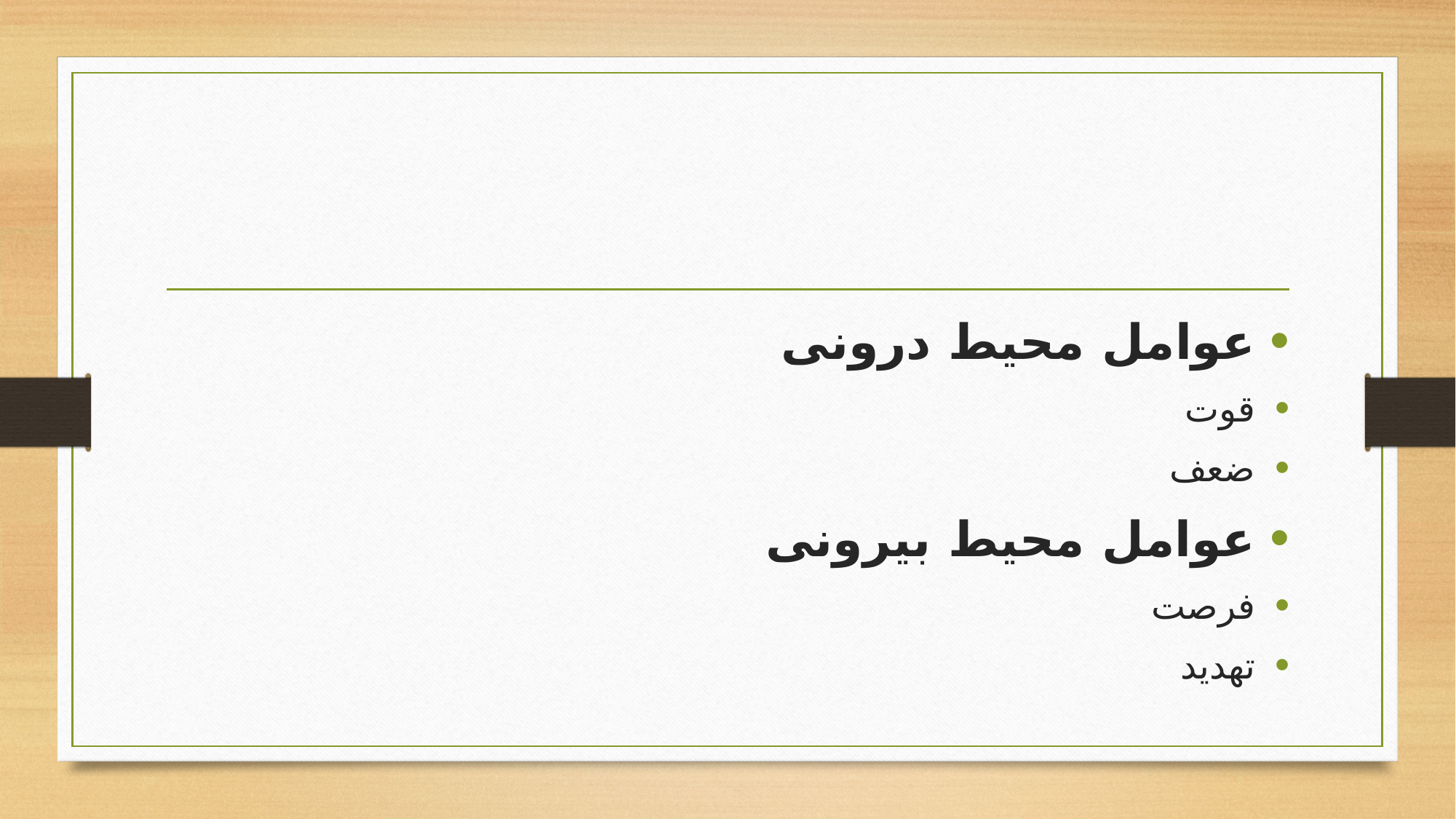

#
عوامل محیط درونی
قوت
ضعف
عوامل محیط بیرونی
فرصت
تهدید